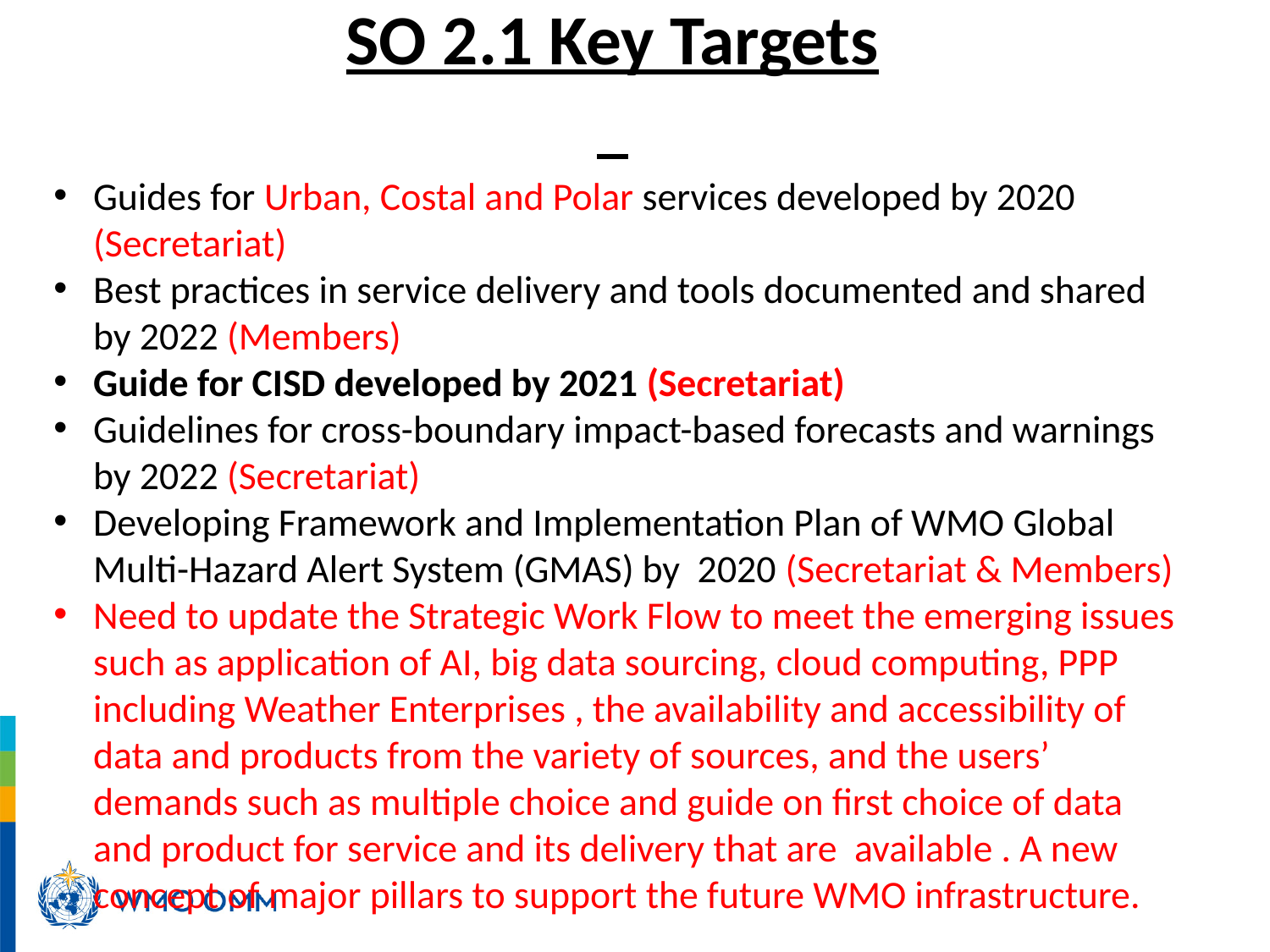

# SO 2.1 Key Targets

Guides for Urban, Costal and Polar services developed by 2020 (Secretariat)
Best practices in service delivery and tools documented and shared by 2022 (Members)
Guide for CISD developed by 2021 (Secretariat)
Guidelines for cross-boundary impact-based forecasts and warnings by 2022 (Secretariat)
Developing Framework and Implementation Plan of WMO Global Multi-Hazard Alert System (GMAS) by  2020 (Secretariat & Members)
Need to update the Strategic Work Flow to meet the emerging issues such as application of AI, big data sourcing, cloud computing, PPP including Weather Enterprises , the availability and accessibility of data and products from the variety of sources, and the users’ demands such as multiple choice and guide on first choice of data and product for service and its delivery that are  available . A new concept of major pillars to support the future WMO infrastructure.